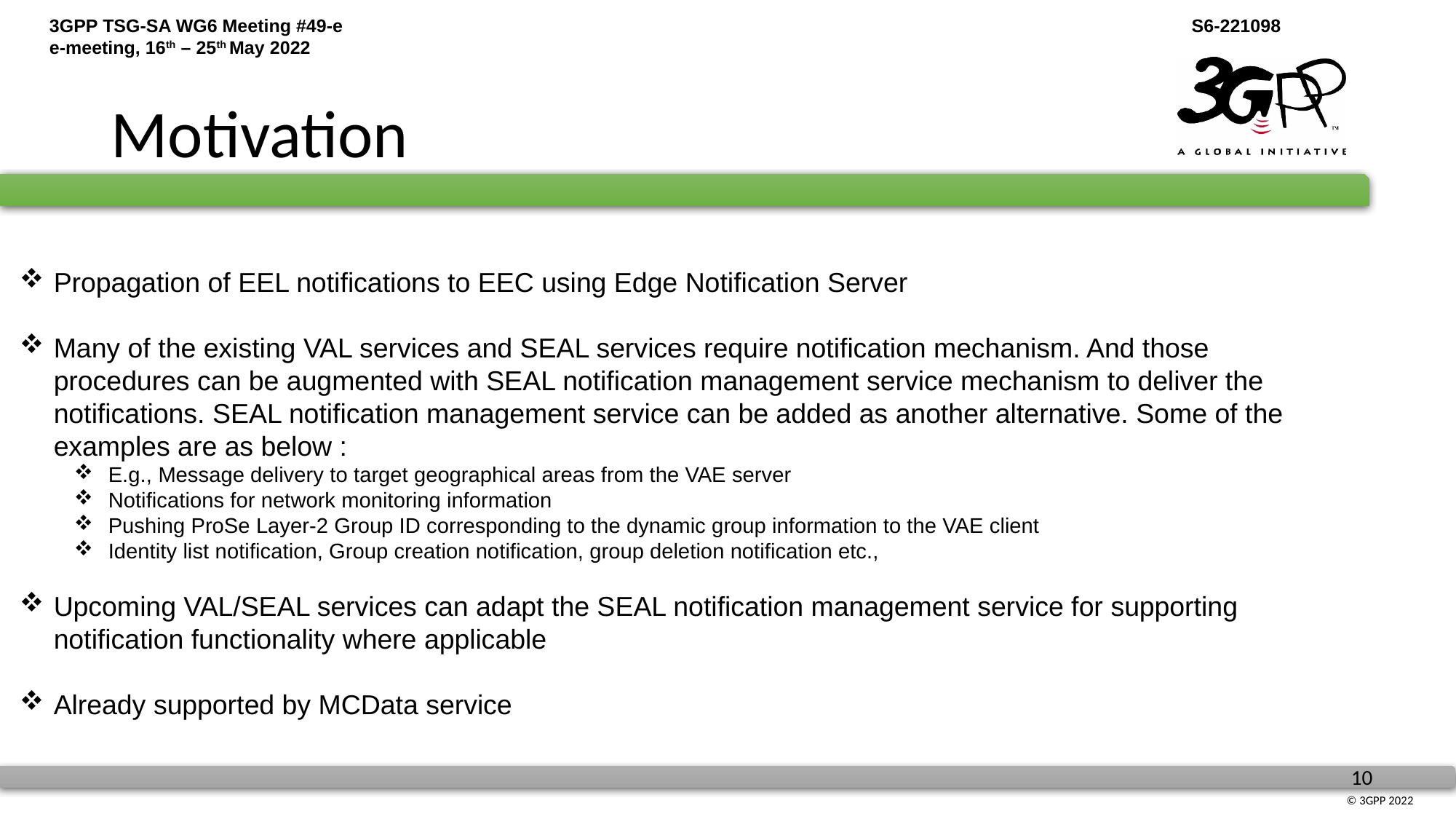

# Motivation
Propagation of EEL notifications to EEC using Edge Notification Server

Many of the existing VAL services and SEAL services require notification mechanism. And those procedures can be augmented with SEAL notification management service mechanism to deliver the notifications. SEAL notification management service can be added as another alternative. Some of the examples are as below :
E.g., Message delivery to target geographical areas from the VAE server
Notifications for network monitoring information
Pushing ProSe Layer-2 Group ID corresponding to the dynamic group information to the VAE client
Identity list notification, Group creation notification, group deletion notification etc.,

Upcoming VAL/SEAL services can adapt the SEAL notification management service for supporting notification functionality where applicable

Already supported by MCData service